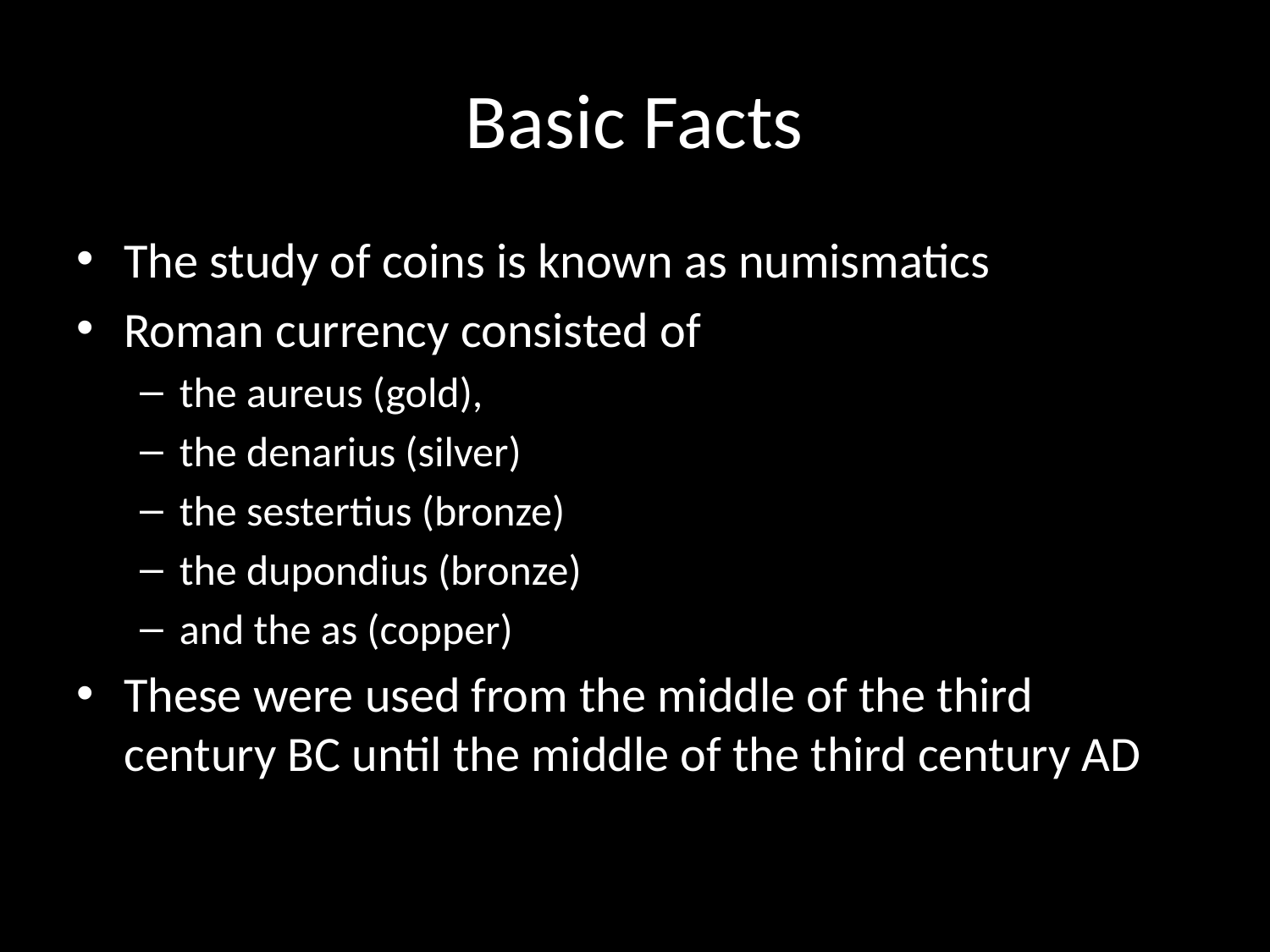

Basic Facts
The study of coins is known as numismatics
Roman currency consisted of
the aureus (gold),
the denarius (silver)
the sestertius (bronze)
the dupondius (bronze)
and the as (copper)
These were used from the middle of the third century BC until the middle of the third century AD